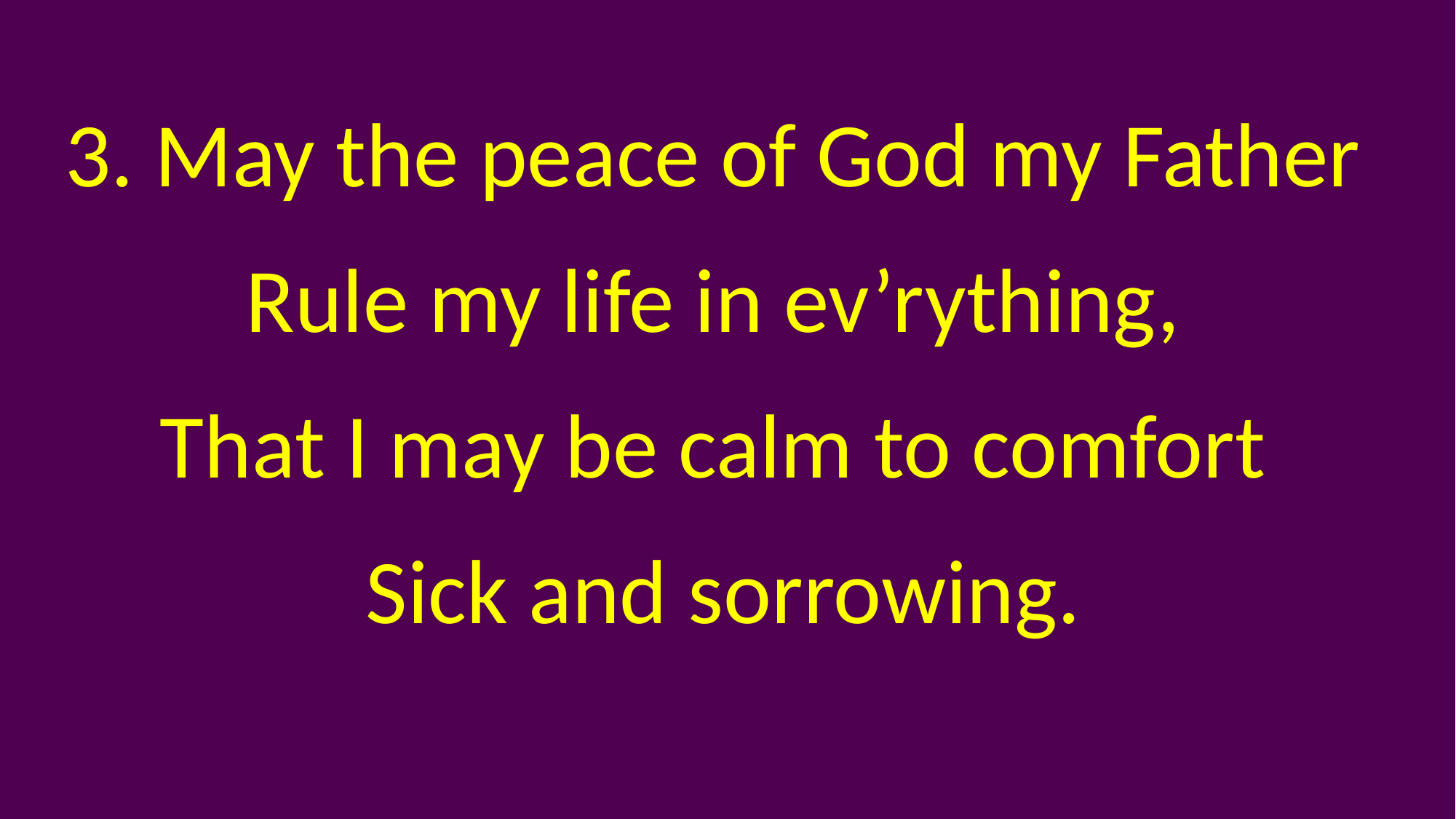

3. May the peace of God my Father
Rule my life in ev’rything,
That I may be calm to comfort
Sick and sorrowing.